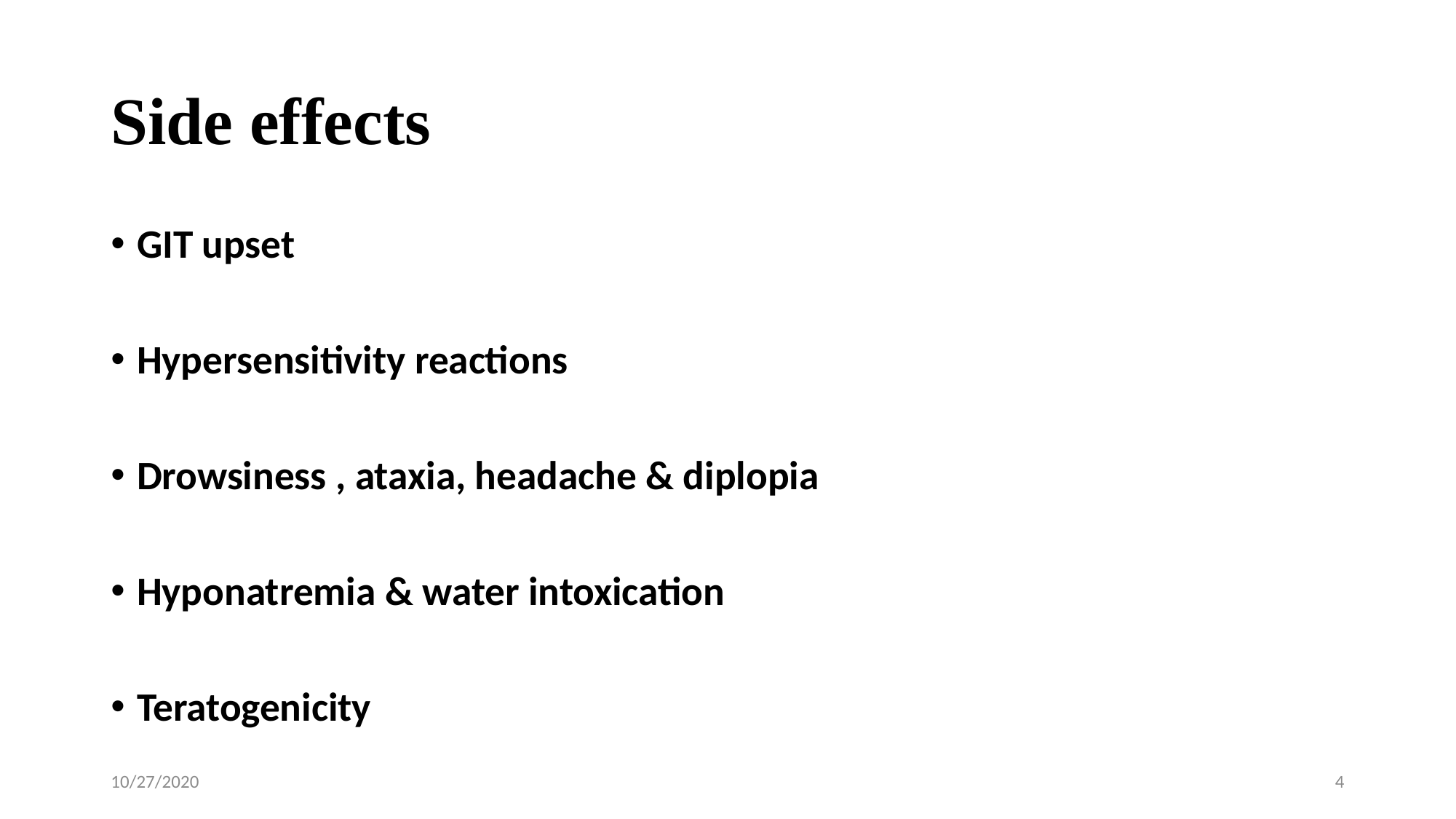

# Side effects
GIT upset

Hypersensitivity reactions

Drowsiness , ataxia, headache & diplopia

Hyponatremia & water intoxication

Teratogenicity

10/27/2020
4